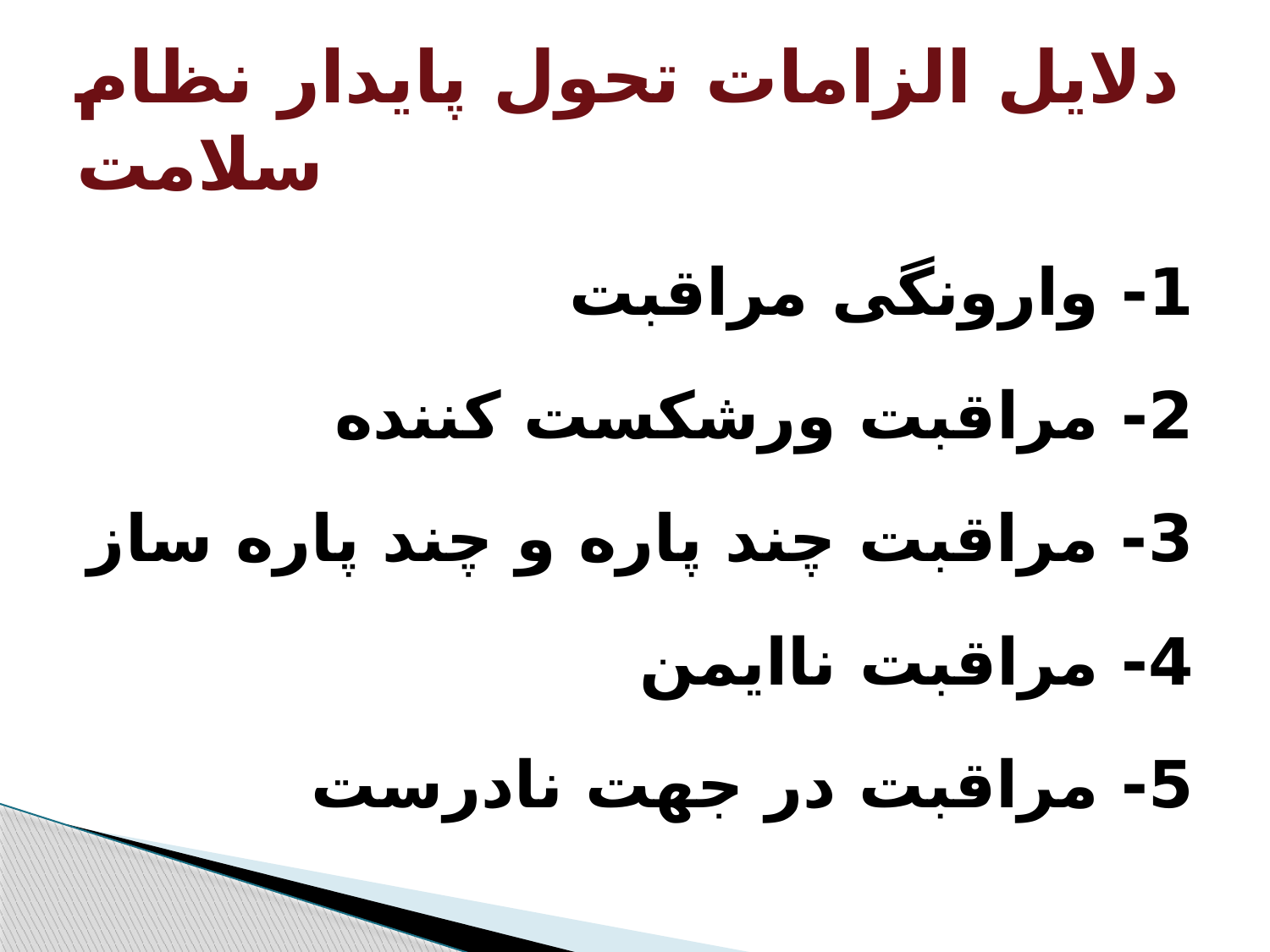

# دلایل الزامات تحول پایدار نظام سلامت
1- وارونگی مراقبت
2- مراقبت ورشکست کننده
3- مراقبت چند پاره و چند پاره ساز
4- مراقبت ناایمن
5- مراقبت در جهت نادرست